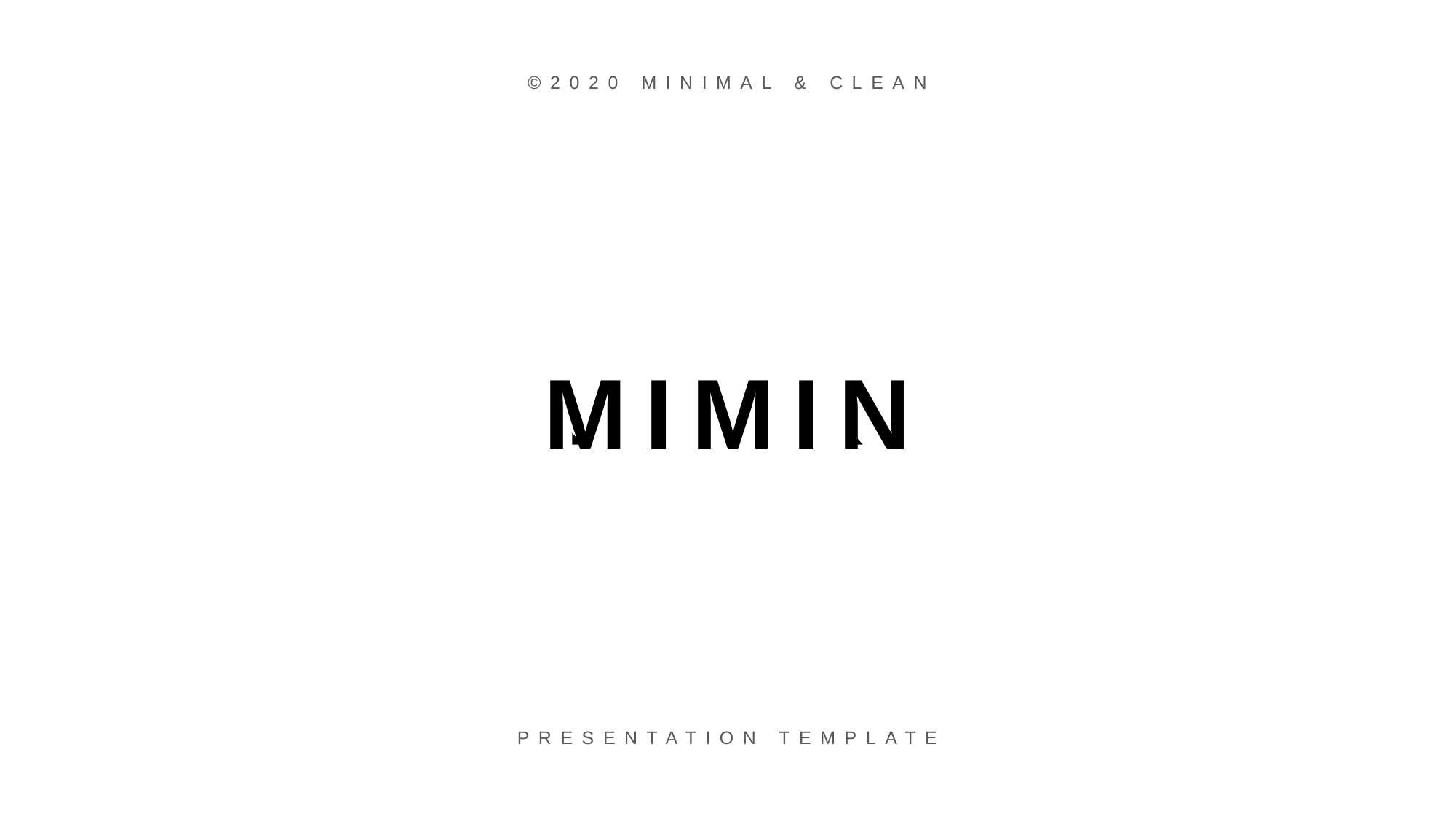

©2020 MINIMAL & CLEAN

MIMIN

PRESENTATION TEMPLATE